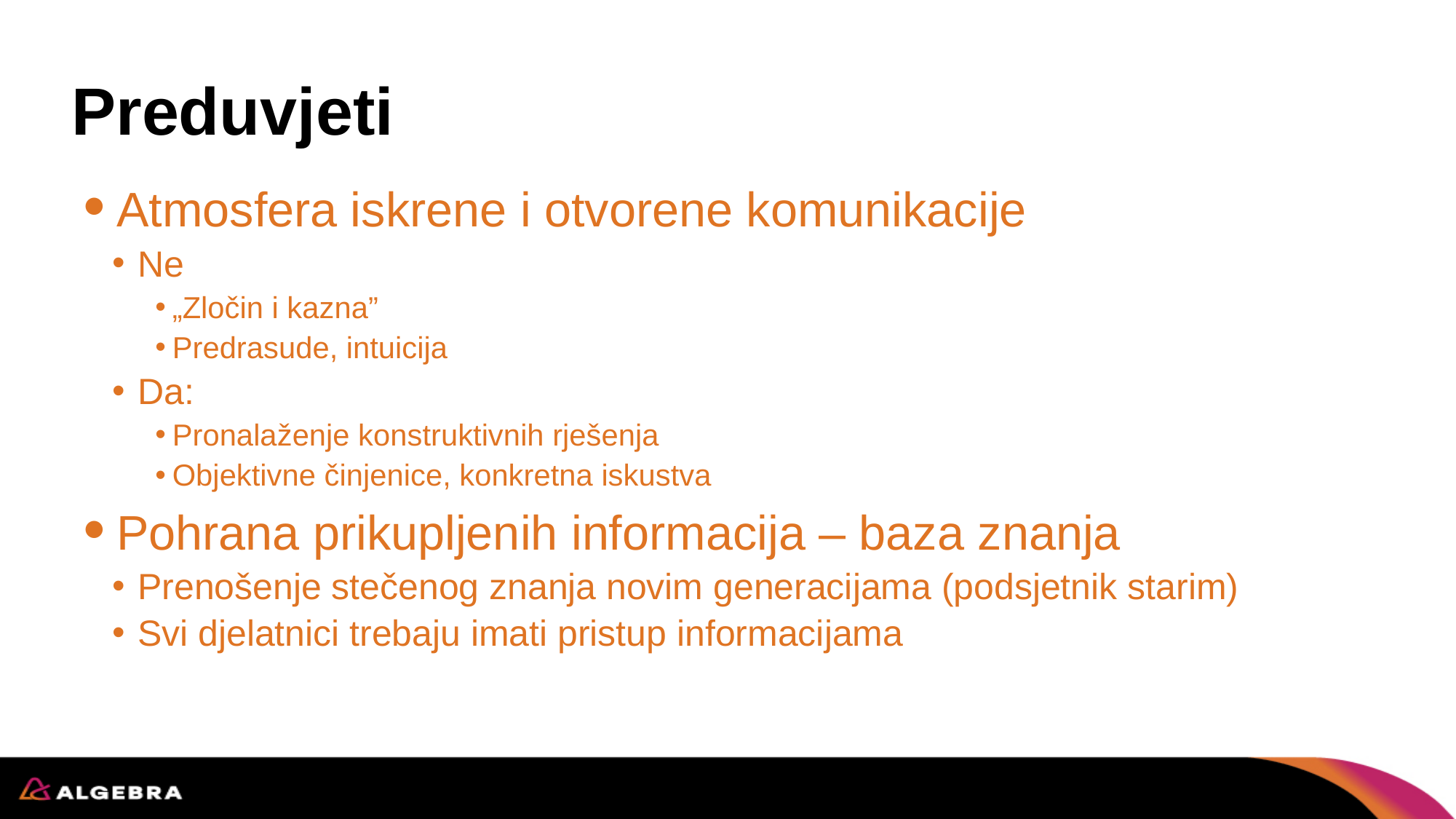

# Preduvjeti
Atmosfera iskrene i otvorene komunikacije
Ne
„Zločin i kazna”
Predrasude, intuicija
Da:
Pronalaženje konstruktivnih rješenja
Objektivne činjenice, konkretna iskustva
Pohrana prikupljenih informacija – baza znanja
Prenošenje stečenog znanja novim generacijama (podsjetnik starim)
Svi djelatnici trebaju imati pristup informacijama